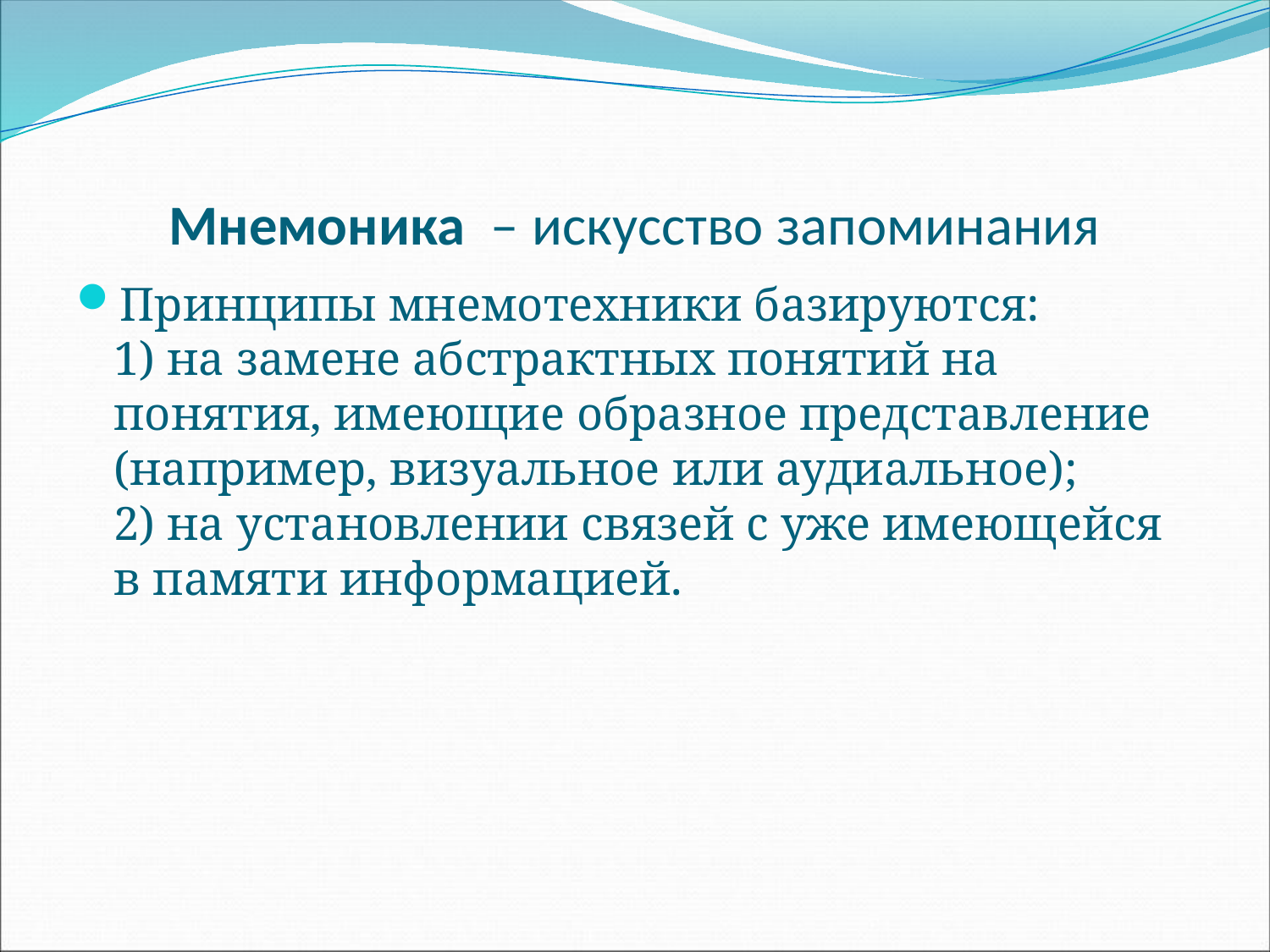

# Мнемоника  – искусство запоминания
Принципы мнемотехники базируются:
1) на замене абстрактных понятий на понятия, имеющие образное представление (например, визуальное или аудиальное);
2) на установлении связей с уже имеющейся в памяти информацией.